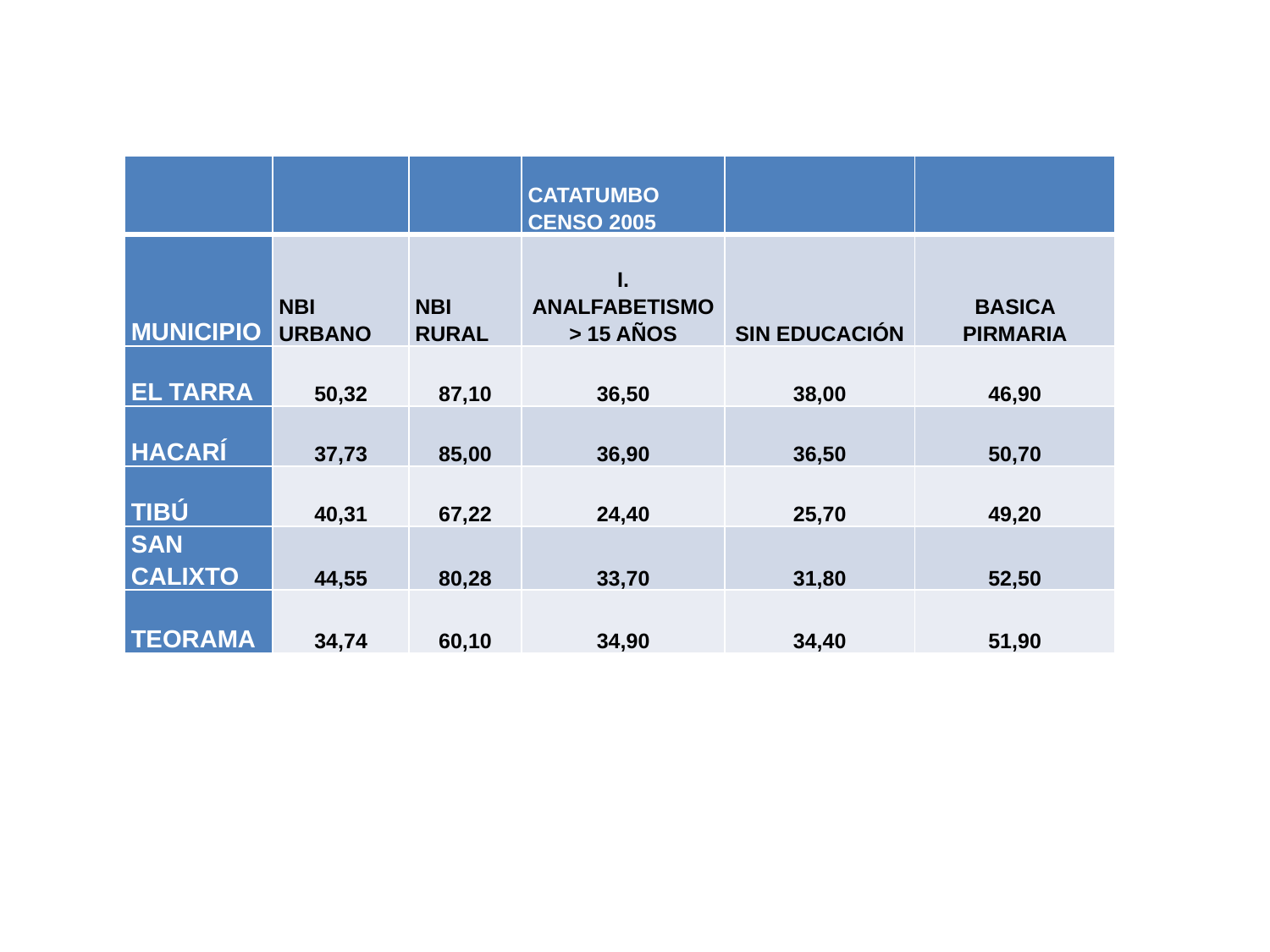

|  |  |  | CATATUMBO CENSO 2005 |  |  |
| --- | --- | --- | --- | --- | --- |
| MUNICIPIO | NBI URBANO | NBI RURAL | I. ANALFABETISMO > 15 AÑOS | SIN EDUCACIÓN | BASICA PIRMARIA |
| EL TARRA | 50,32 | 87,10 | 36,50 | 38,00 | 46,90 |
| HACARÍ | 37,73 | 85,00 | 36,90 | 36,50 | 50,70 |
| TIBÚ | 40,31 | 67,22 | 24,40 | 25,70 | 49,20 |
| SAN CALIXTO | 44,55 | 80,28 | 33,70 | 31,80 | 52,50 |
| TEORAMA | 34,74 | 60,10 | 34,90 | 34,40 | 51,90 |